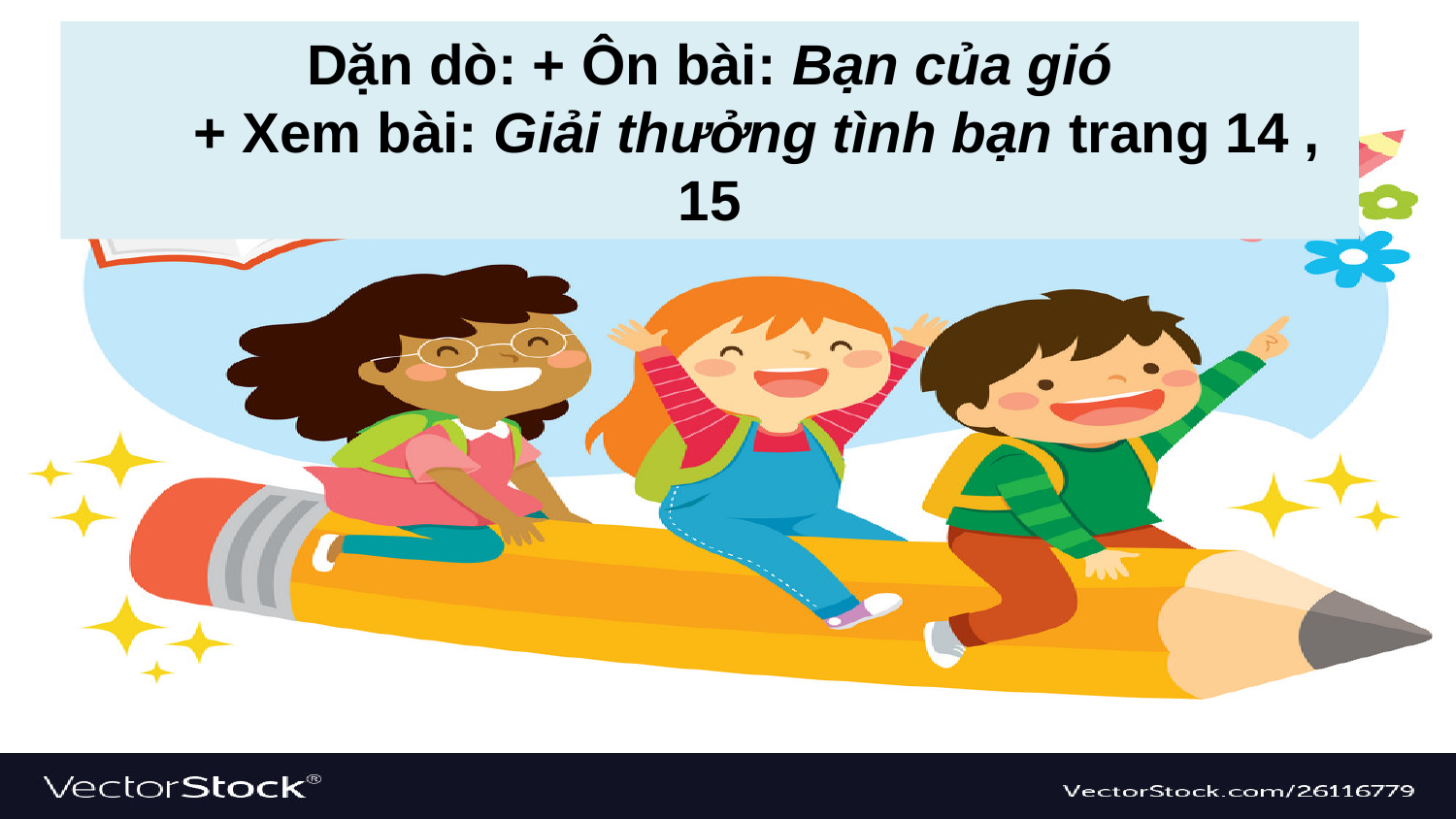

Dặn dò: + Ôn bài: Bạn của gió
      + Xem bài: Giải thưởng tình bạn trang 14 , 15